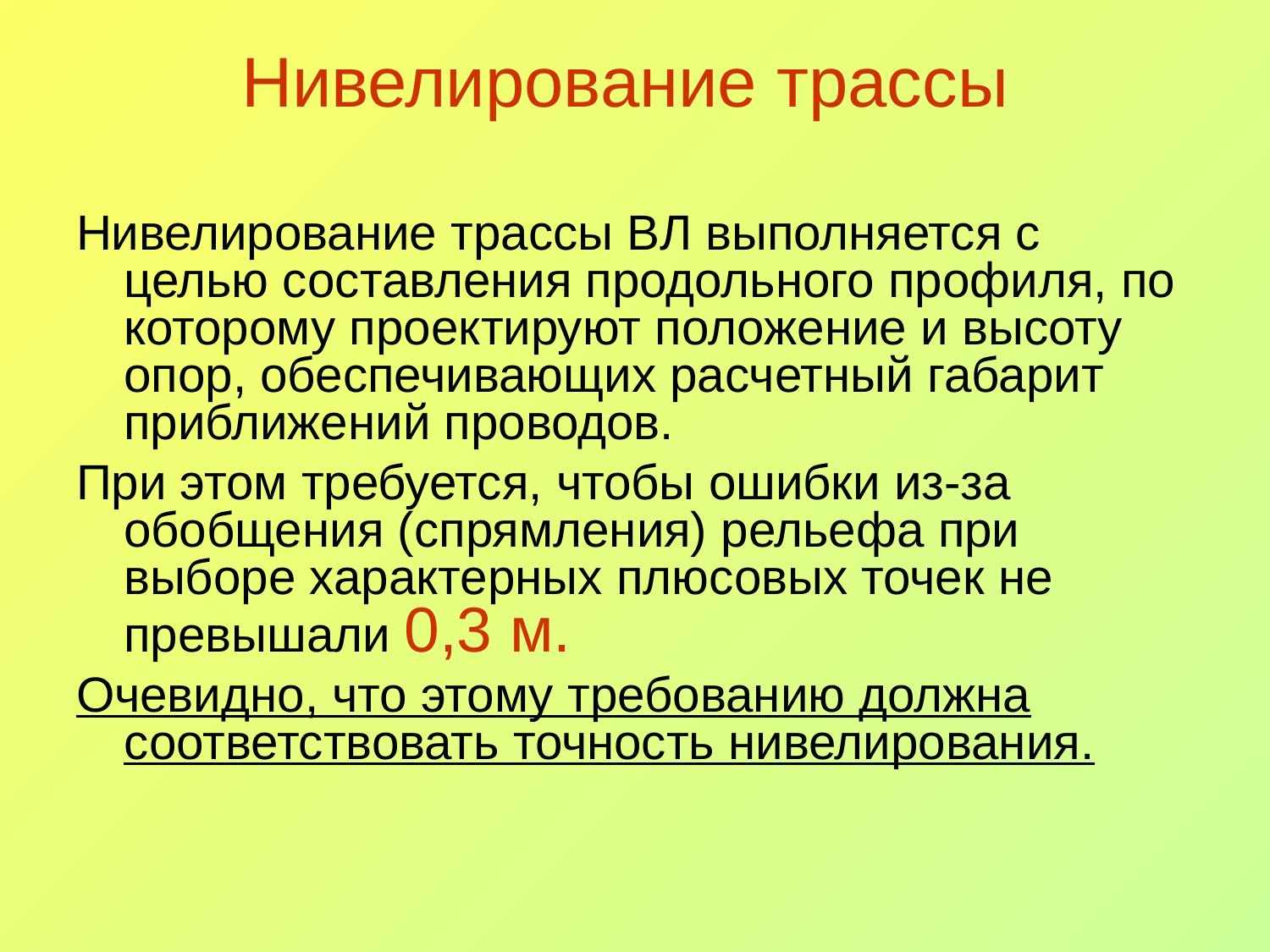

Нивелирование трассы

Нивелирование трассы ВЛ выполняется с целью составления продольного профиля, по которому проектируют положение и высоту опор, обеспечивающих расчетный габарит приближений проводов.
При этом требуется, чтобы ошибки из-за обобщения (спрямления) рельефа при выборе характерных плюсовых точек не превышали 0,3 м.
Очевидно, что этому требованию должна соответствовать точность нивелирования.